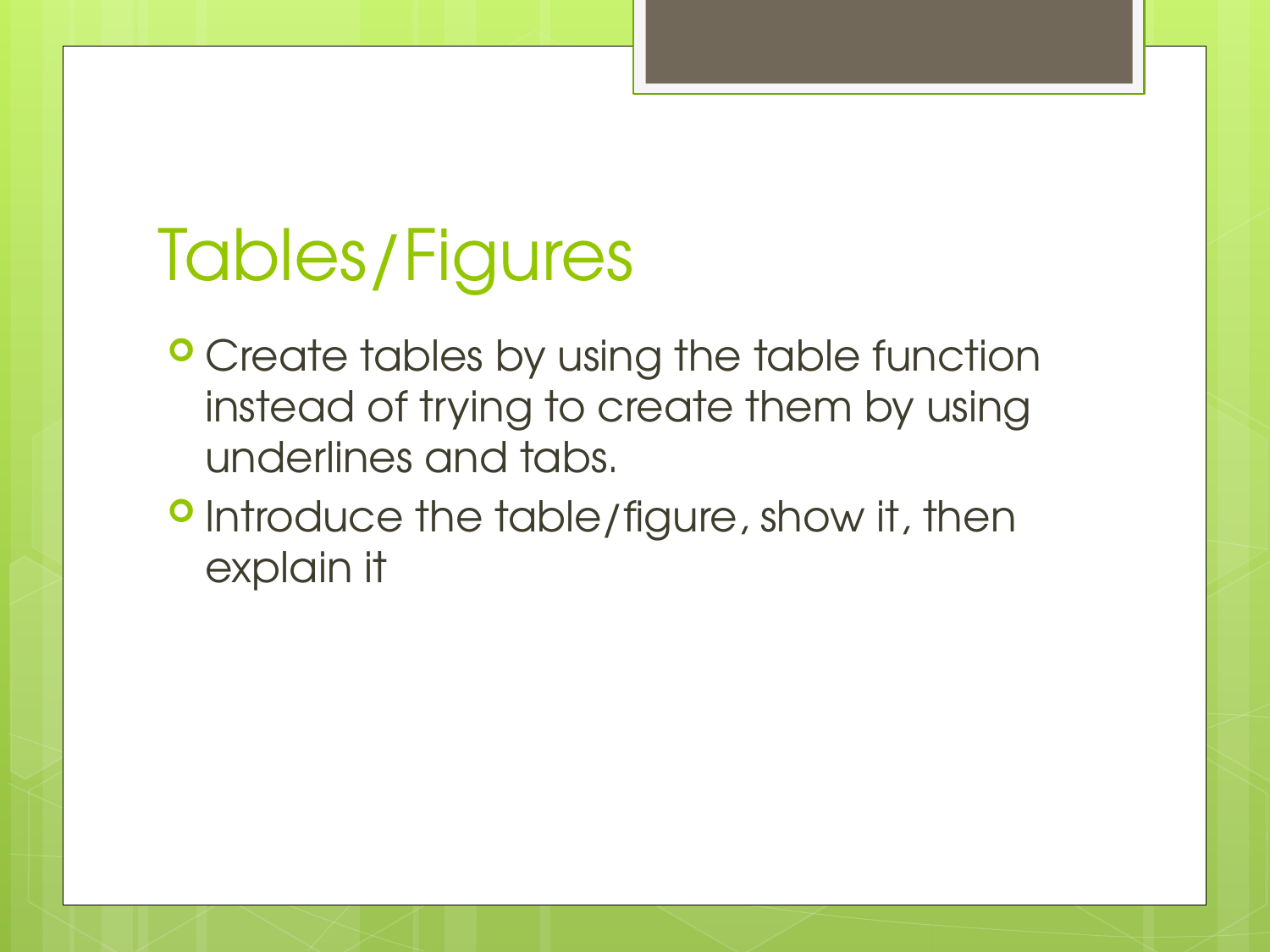

# Tables/Figures
Create tables by using the table function instead of trying to create them by using underlines and tabs.
Introduce the table/figure, show it, then explain it